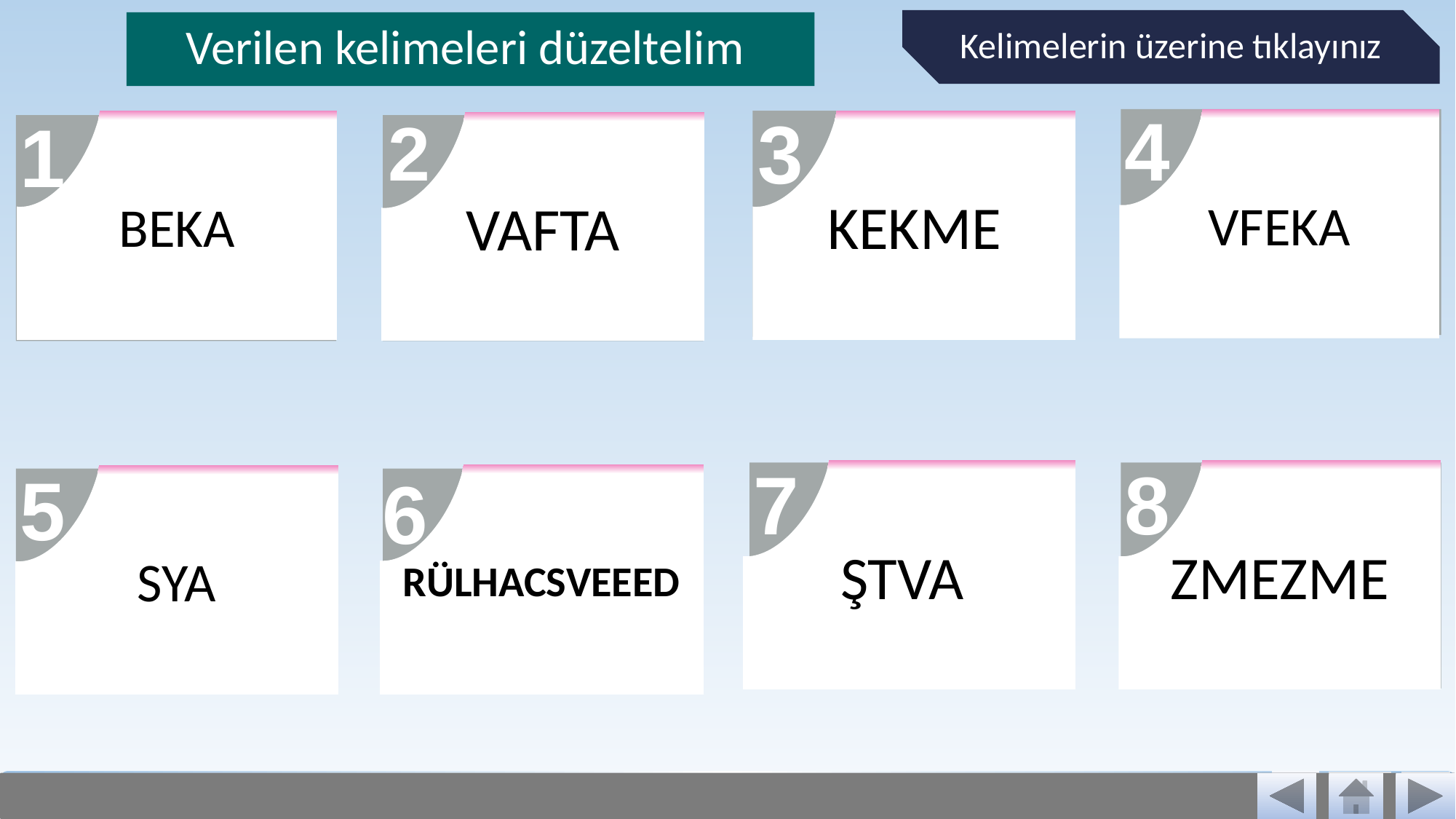

Kelimelerin üzerine tıklayınız
# Verilen kelimeleri düzeltelim
4
3
2
1
VFEKA
VAKFE
BEKA
MEKKE
KEKME
VAFTA
KABE
TAVAF
7
8
5
6
ZMEZME
ŞTVA
ŞAVT
ZEMZEM
RÜLHACSVEEED
SYA
SA’Y
HACERÜLESVED